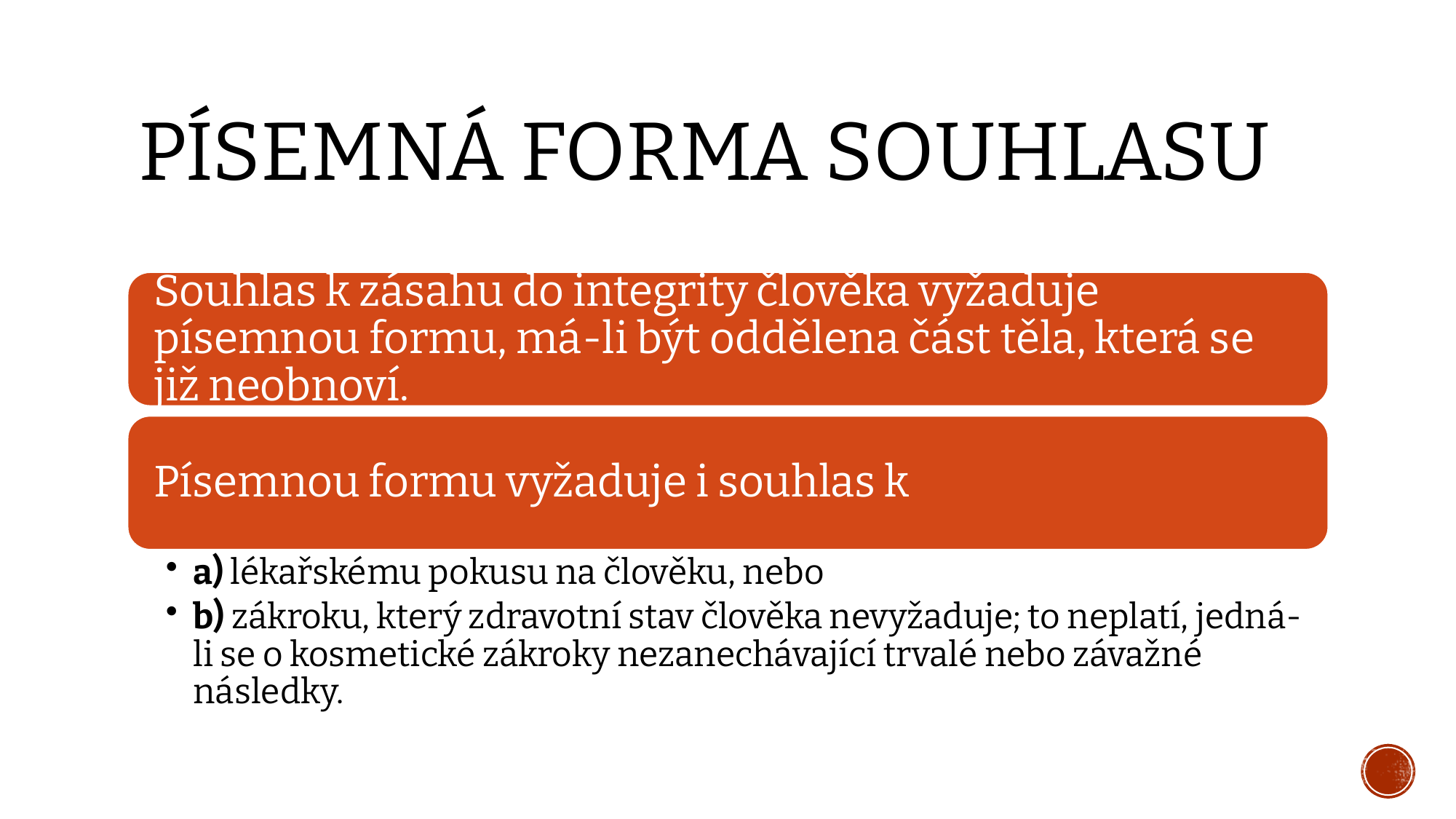

# Písemná forma souhlasu
Souhlas k zásahu do integrity člověka vyžaduje písemnou formu, má-li být oddělena část těla, která se již neobnoví.
Písemnou formu vyžaduje i souhlas k
a) lékařskému pokusu na člověku, nebo
b) zákroku, který zdravotní stav člověka nevyžaduje; to neplatí, jedná-li se o kosmetické zákroky nezanechávající trvalé nebo závažné následky.